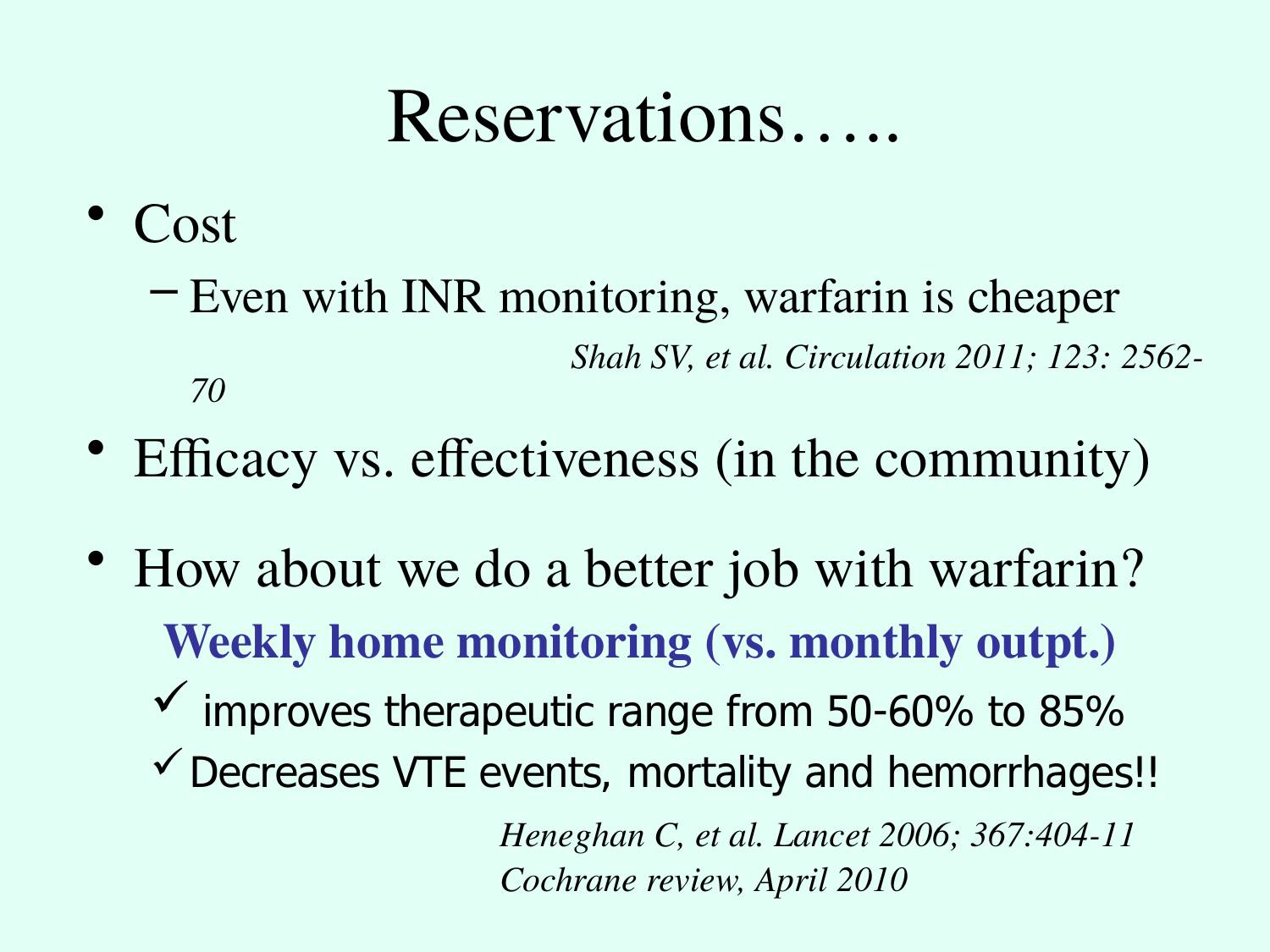

# Reservations…..
Cost
Even with INR monitoring, warfarin is cheaper
				Shah SV, et al. Circulation 2011; 123: 2562-70
Efficacy vs. effectiveness (in the community)

How about we do a better job with warfarin?
 Weekly home monitoring (vs. monthly outpt.)
 improves therapeutic range from 50-60% to 85%
Decreases VTE events, mortality and hemorrhages!!
			Heneghan C, et al. Lancet 2006; 367:404-11
			Cochrane review, April 2010